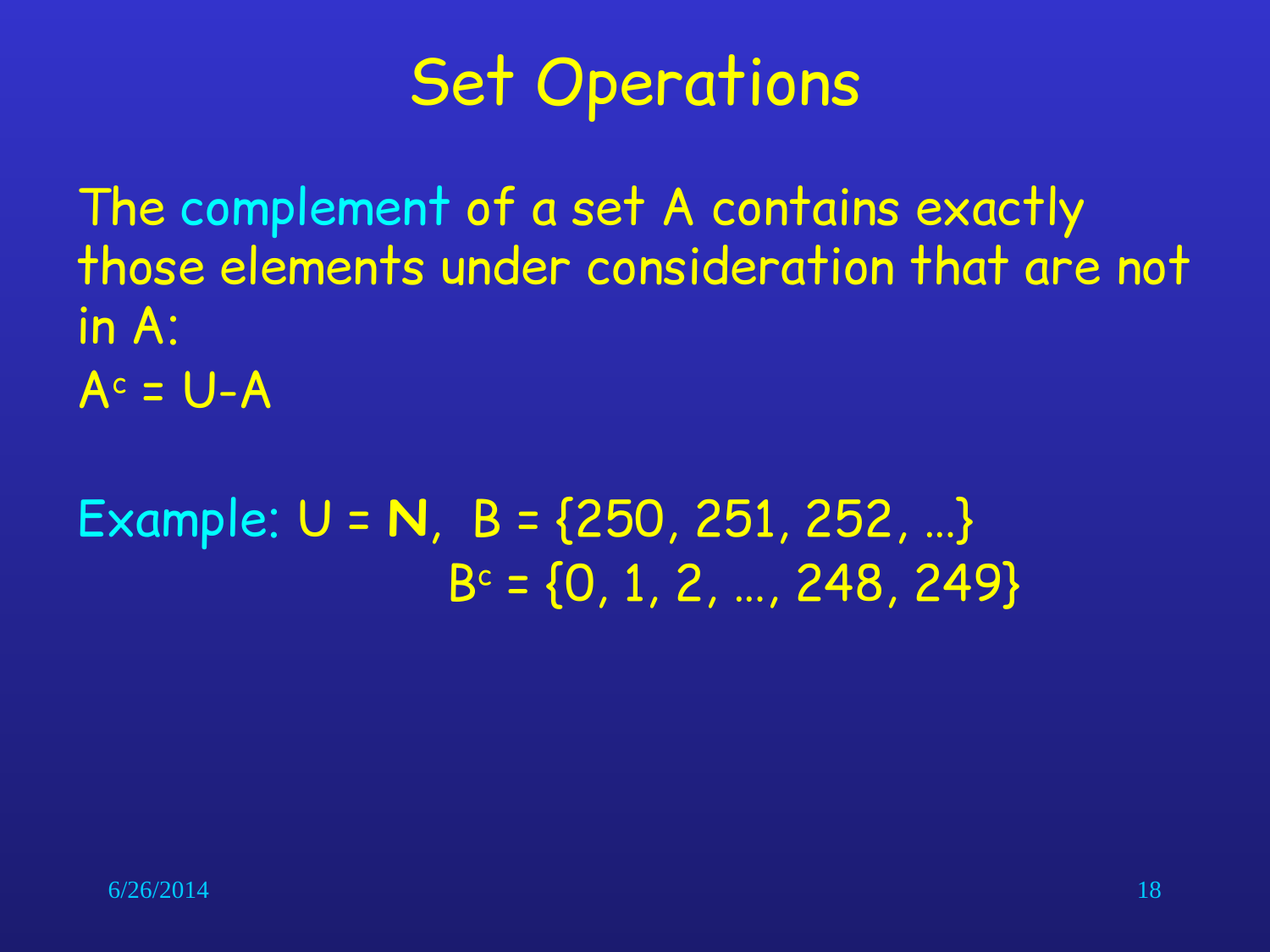

# Set Operations
The complement of a set A contains exactly those elements under consideration that are not in A:
Ac = U-A

Example: U = N,  B = {250, 251, 252, …}
                         Bc = {0, 1, 2, …, 248, 249}
6/26/2014
18